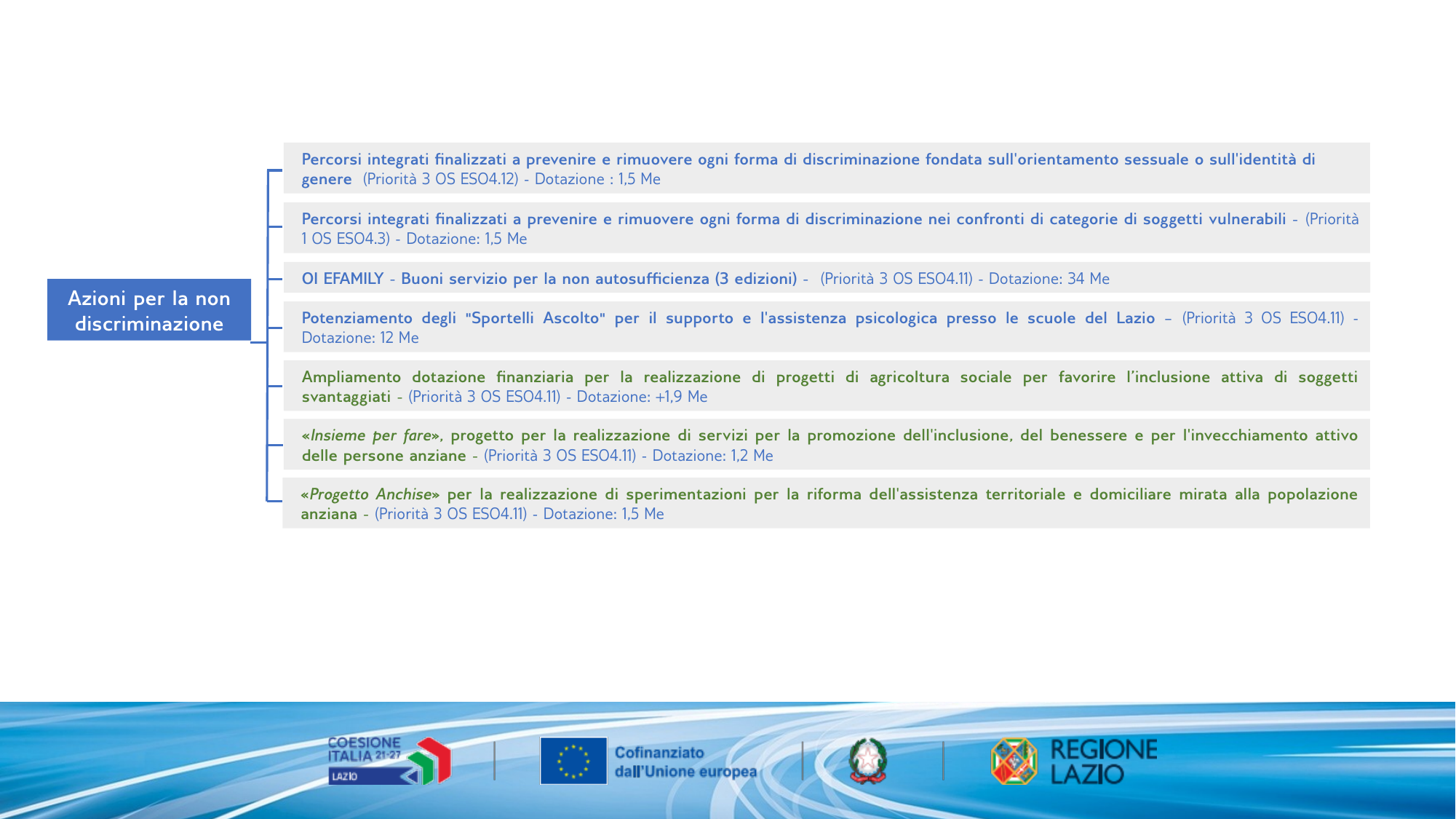

Percorsi integrati finalizzati a prevenire e rimuovere ogni forma di discriminazione fondata sull'orientamento sessuale o sull'identità di genere  (Priorità 3 OS ESO4.12) - Dotazione : 1,5 Me
Percorsi integrati finalizzati a prevenire e rimuovere ogni forma di discriminazione nei confronti di categorie di soggetti vulnerabili - (Priorità 1 OS ESO4.3) - Dotazione: 1,5 Me
OI EFAMILY - Buoni servizio per la non autosufficienza (3 edizioni) -  (Priorità 3 OS ESO4.11) - Dotazione: 34 Me
Azioni per la non discriminazione
Potenziamento degli "Sportelli Ascolto" per il supporto e l'assistenza psicologica presso le scuole del Lazio – (Priorità 3 OS ESO4.11) - Dotazione: 12 Me
Ampliamento dotazione finanziaria per la realizzazione di progetti di agricoltura sociale per favorire l’inclusione attiva di soggetti svantaggiati - (Priorità 3 OS ESO4.11) - Dotazione: +1,9 Me
«Insieme per fare», progetto per la realizzazione di servizi per la promozione dell'inclusione, del benessere e per l'invecchiamento attivo delle persone anziane - (Priorità 3 OS ESO4.11) - Dotazione: 1,2 Me
«Progetto Anchise» per la realizzazione di sperimentazioni per la riforma dell'assistenza territoriale e domiciliare mirata alla popolazione anziana - (Priorità 3 OS ESO4.11) - Dotazione: 1,5 Me